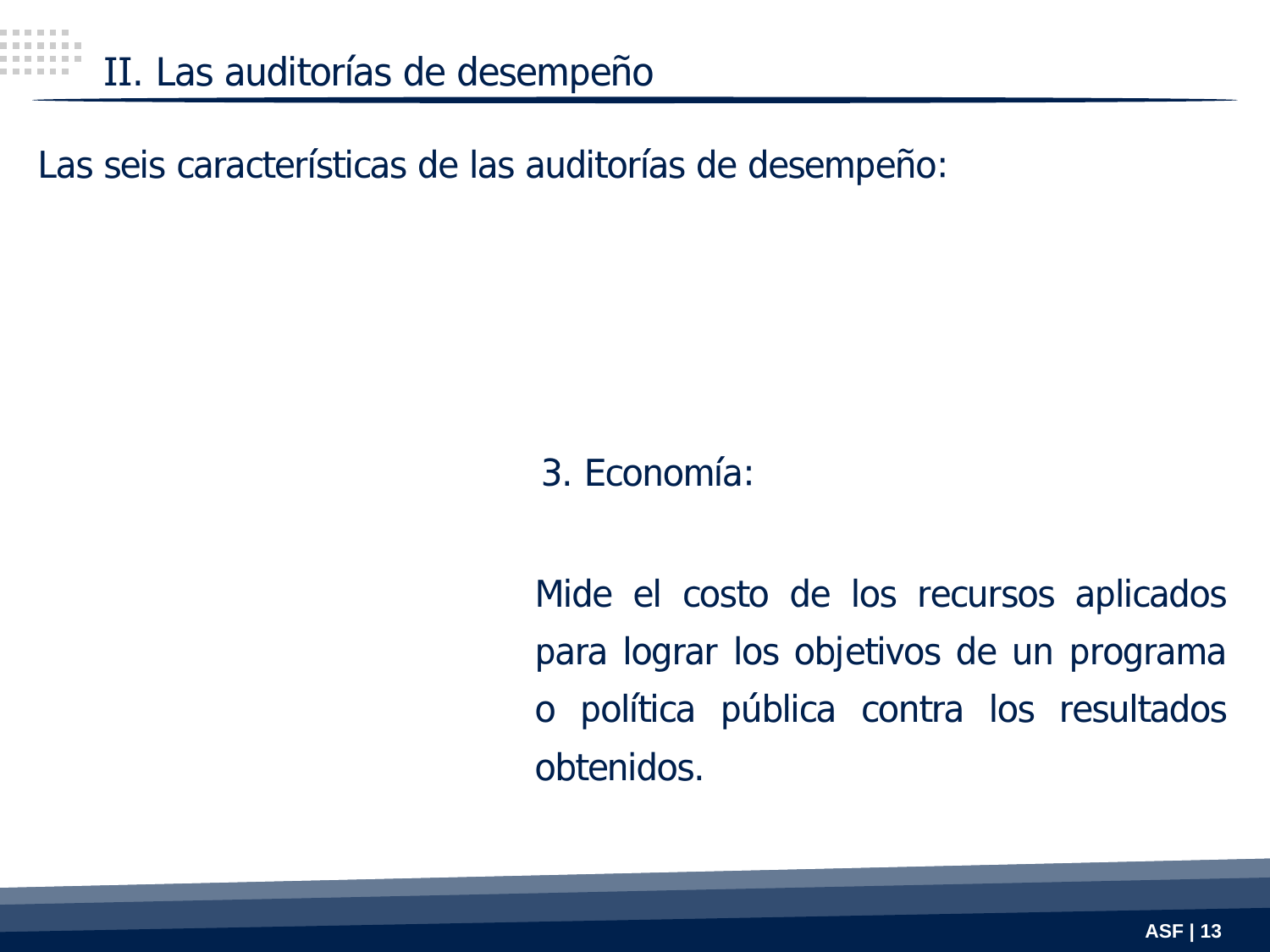

II. Las auditorías de desempeño

Las seis características de las auditorías de desempeño:
3. Economía:
Mide el costo de los recursos aplicados para lograr los objetivos de un programa o política pública contra los resultados obtenidos.

ASF | 13